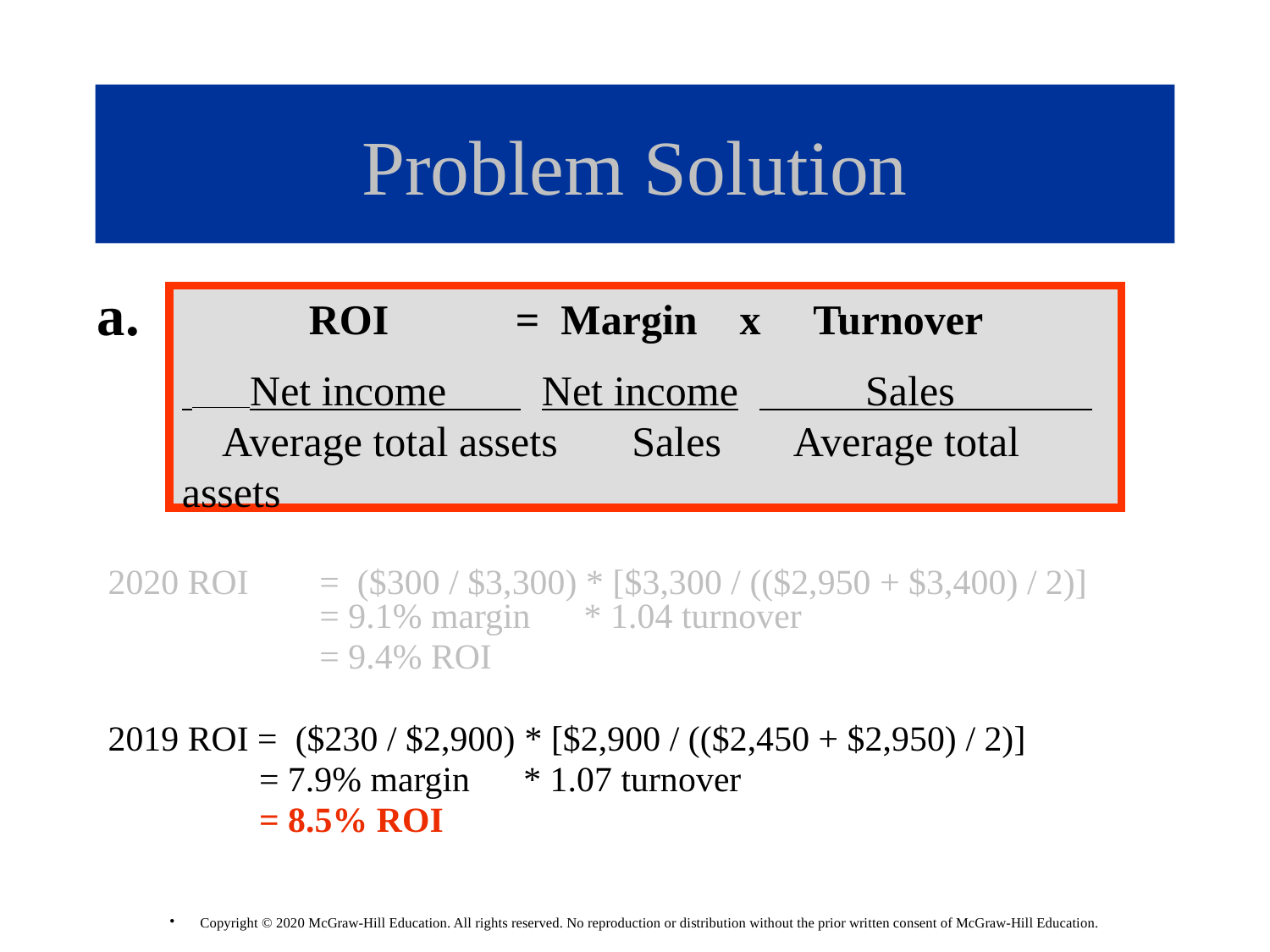

# Problem Solution

a.
            ROI            =  Margin    x     Turnover
                 Net income         Net income            Sales                   Average total assets       Sales       Average total assets
2020 ROI 	=  ($300 / $3,300) * [$3,300 / (($2,950 + $3,400) / 2)]                      	= 9.1% margin      * 1.04 turnover
                 	= 9.4% ROI

2019 ROI =  ($230 / $2,900) * [$2,900 / (($2,450 + $2,950) / 2)]
                 = 7.9% margin      * 1.07 turnover
                 = 8.5% ROI